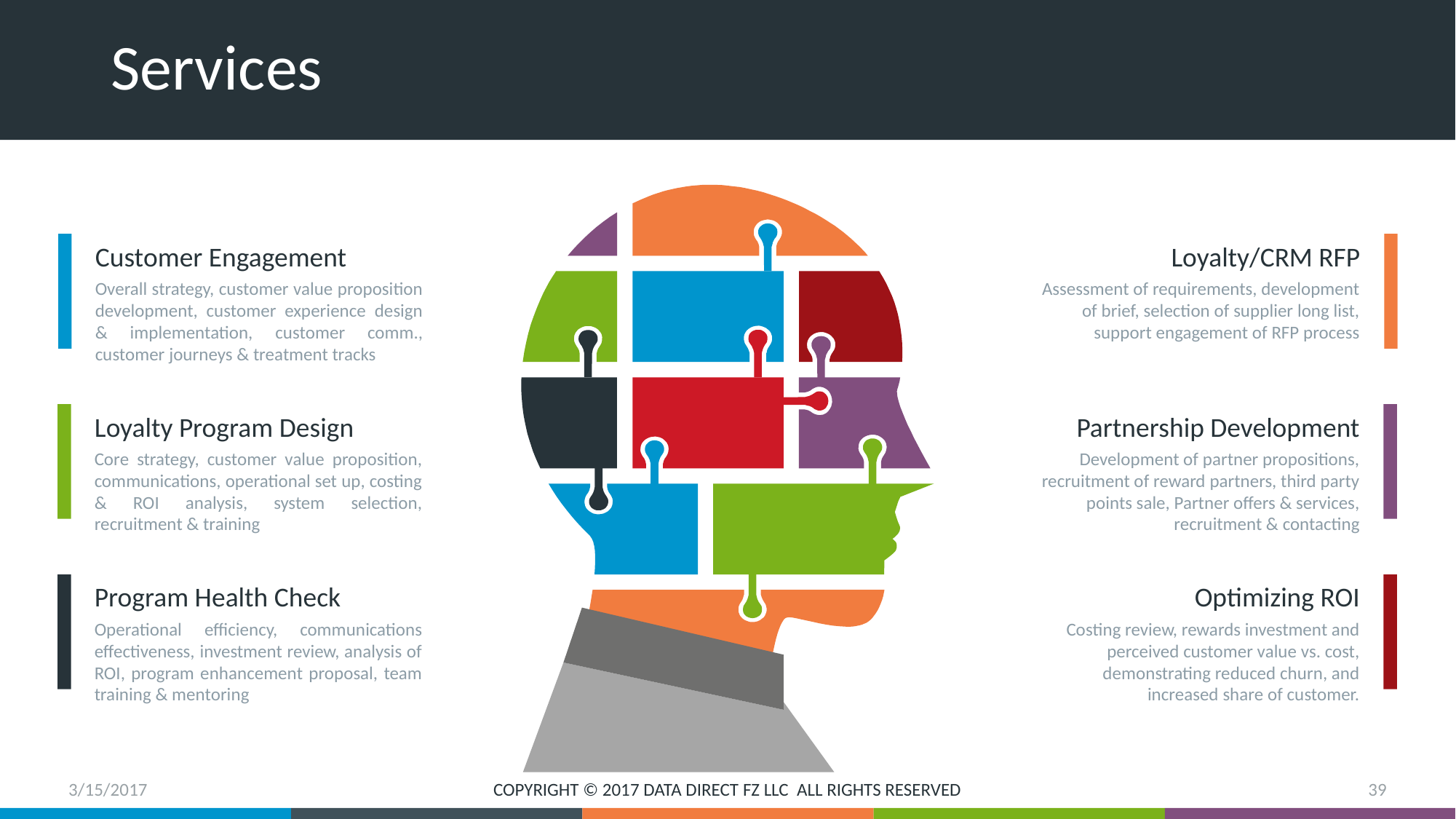

# Services

Customer Engagement
Overall strategy, customer value proposition development, customer experience design & implementation, customer comm., customer journeys & treatment tracks
Loyalty/CRM RFP

Assessment of requirements, development of brief, selection of supplier long list, support engagement of RFP process

Loyalty Program Design
Core strategy, customer value proposition, communications, operational set up, costing & ROI analysis, system selection, recruitment & training
Partnership Development

Development of partner propositions, recruitment of reward partners, third party points sale, Partner offers & services, recruitment & contacting

Program Health Check
Operational efficiency, communications effectiveness, investment review, analysis of ROI, program enhancement proposal, team training & mentoring
Optimizing ROI

Costing review, rewards investment and perceived customer value vs. cost, demonstrating reduced churn, and increased share of customer.
3/15/2017
COPYRIGHT © 2017 DATA DIRECT FZ LLC  ALL RIGHTS RESERVED
39